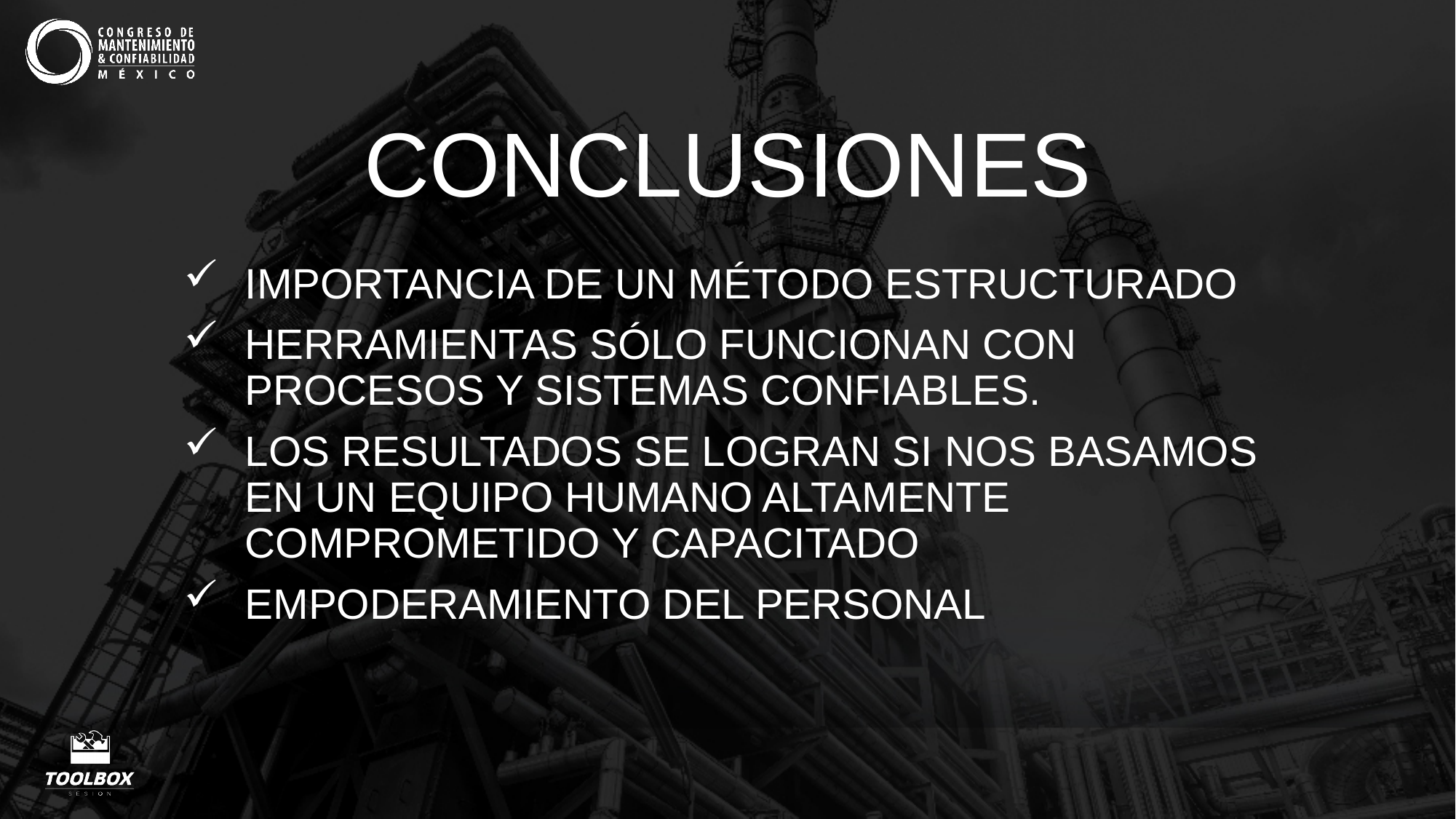

CONCLUSIONES
IMPORTANCIA DE UN MÉTODO ESTRUCTURADO
HERRAMIENTAS SÓLO FUNCIONAN CON PROCESOS Y SISTEMAS CONFIABLES.
LOS RESULTADOS SE LOGRAN SI NOS BASAMOS  EN UN EQUIPO HUMANO ALTAMENTE COMPROMETIDO Y CAPACITADO
EMPODERAMIENTO DEL PERSONAL